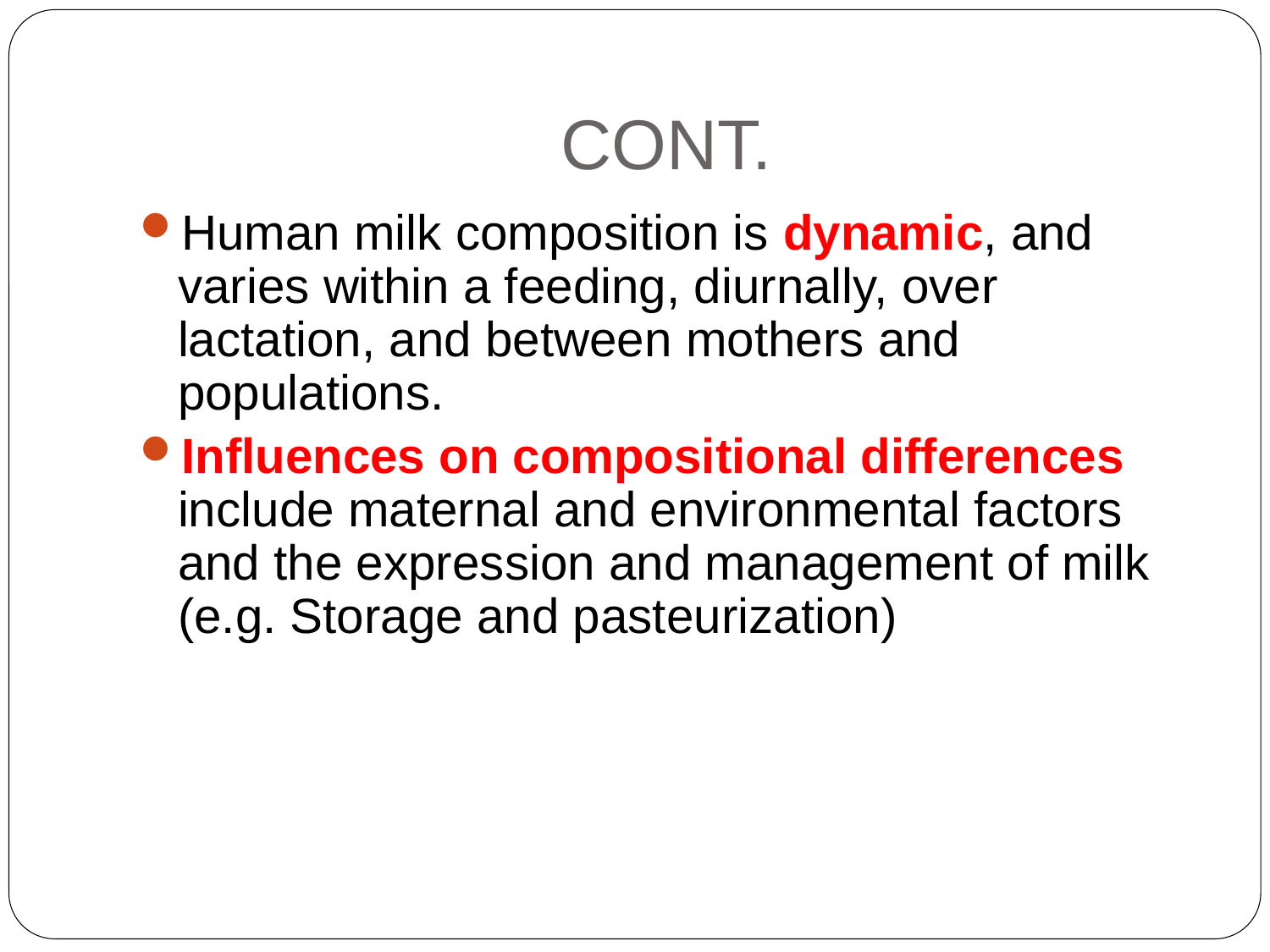

# CONT.
Human milk composition is dynamic, and varies within a feeding, diurnally, over lactation, and between mothers and populations.
Influences on compositional differences include maternal and environmental factors and the expression and management of milk (e.g. Storage and pasteurization)